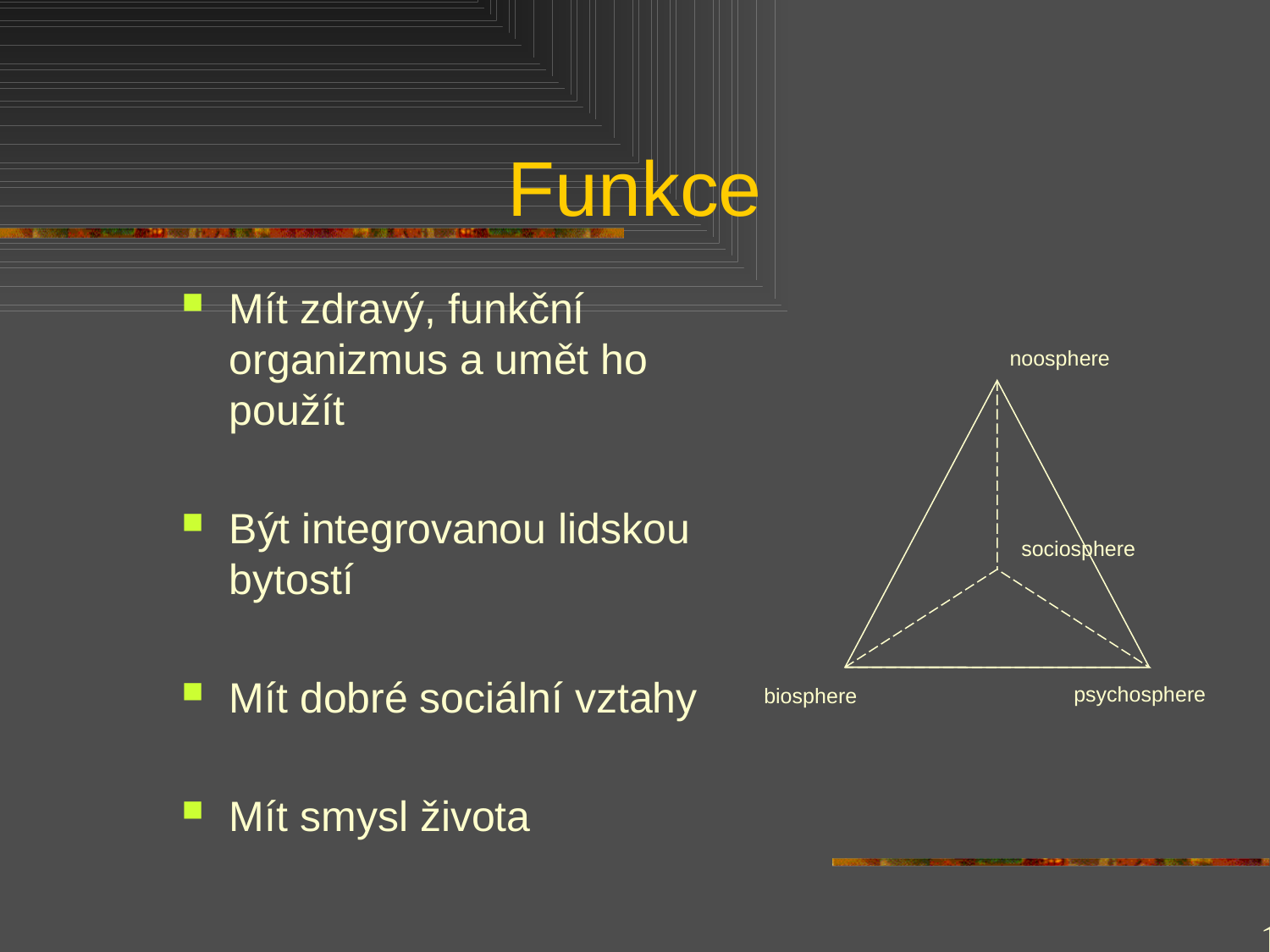

# Funkce
Mít zdravý, funkční organizmus a umět ho použít

Být integrovanou lidskou bytostí

Mít dobré sociální vztahy

Mít smysl života

noosphere

sociosphere

psychosphere
biosphere
16